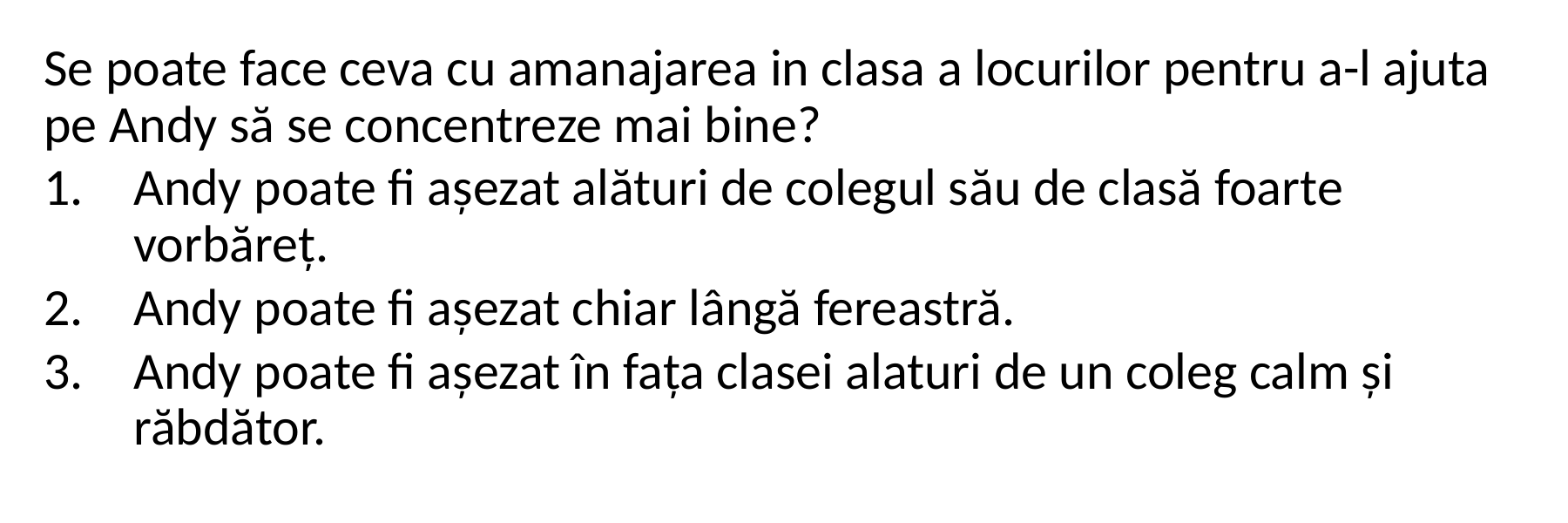

Se poate face ceva cu amanajarea in clasa a locurilor pentru a-l ajuta pe Andy să se concentreze mai bine?
Andy poate fi așezat alături de colegul său de clasă foarte vorbăreț.
Andy poate fi așezat chiar lângă fereastră.
Andy poate fi așezat în fața clasei alaturi de un coleg calm și răbdător.